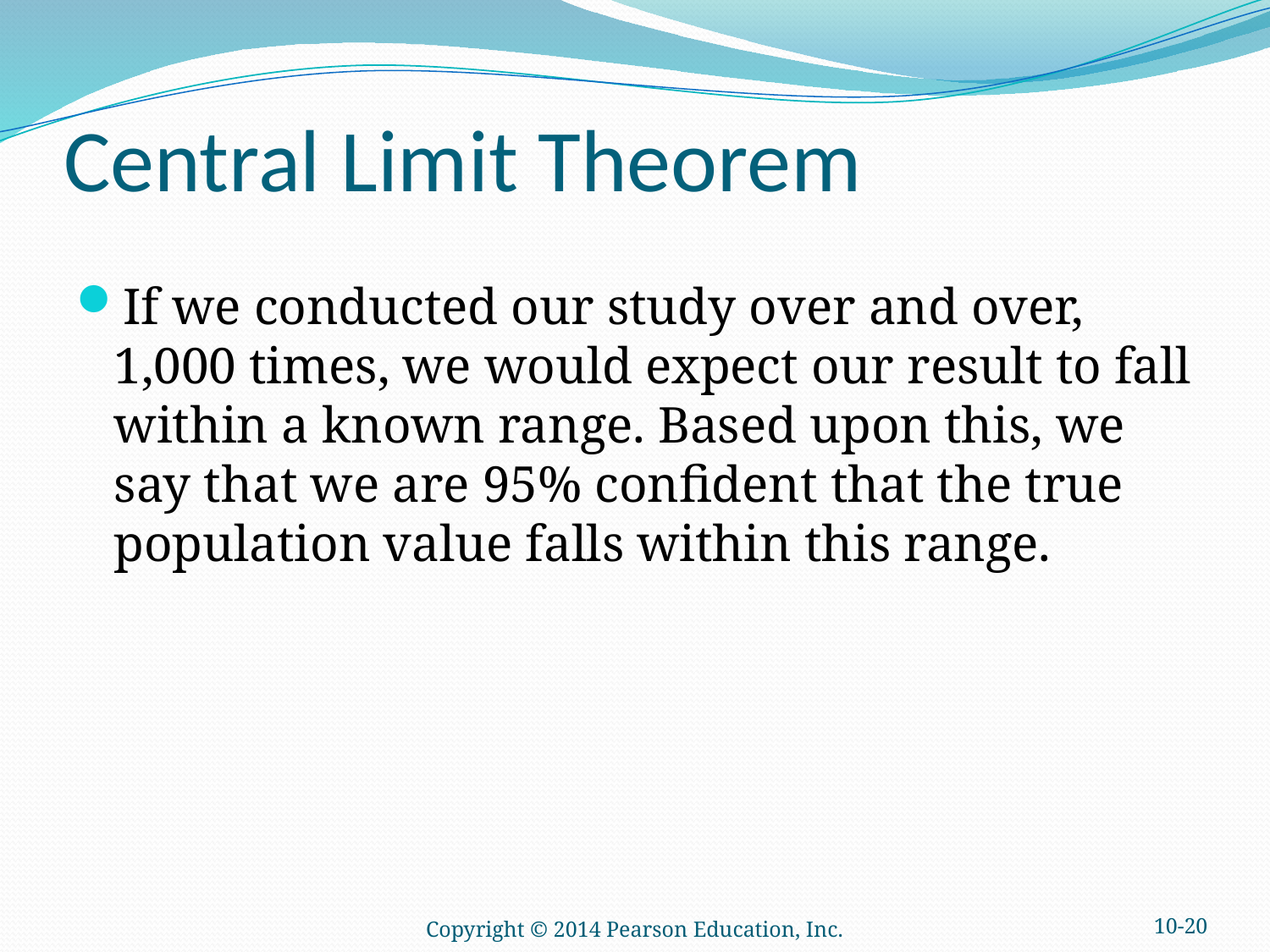

# Central Limit Theorem
If we conducted our study over and over, 1,000 times, we would expect our result to fall within a known range. Based upon this, we say that we are 95% confident that the true population value falls within this range.